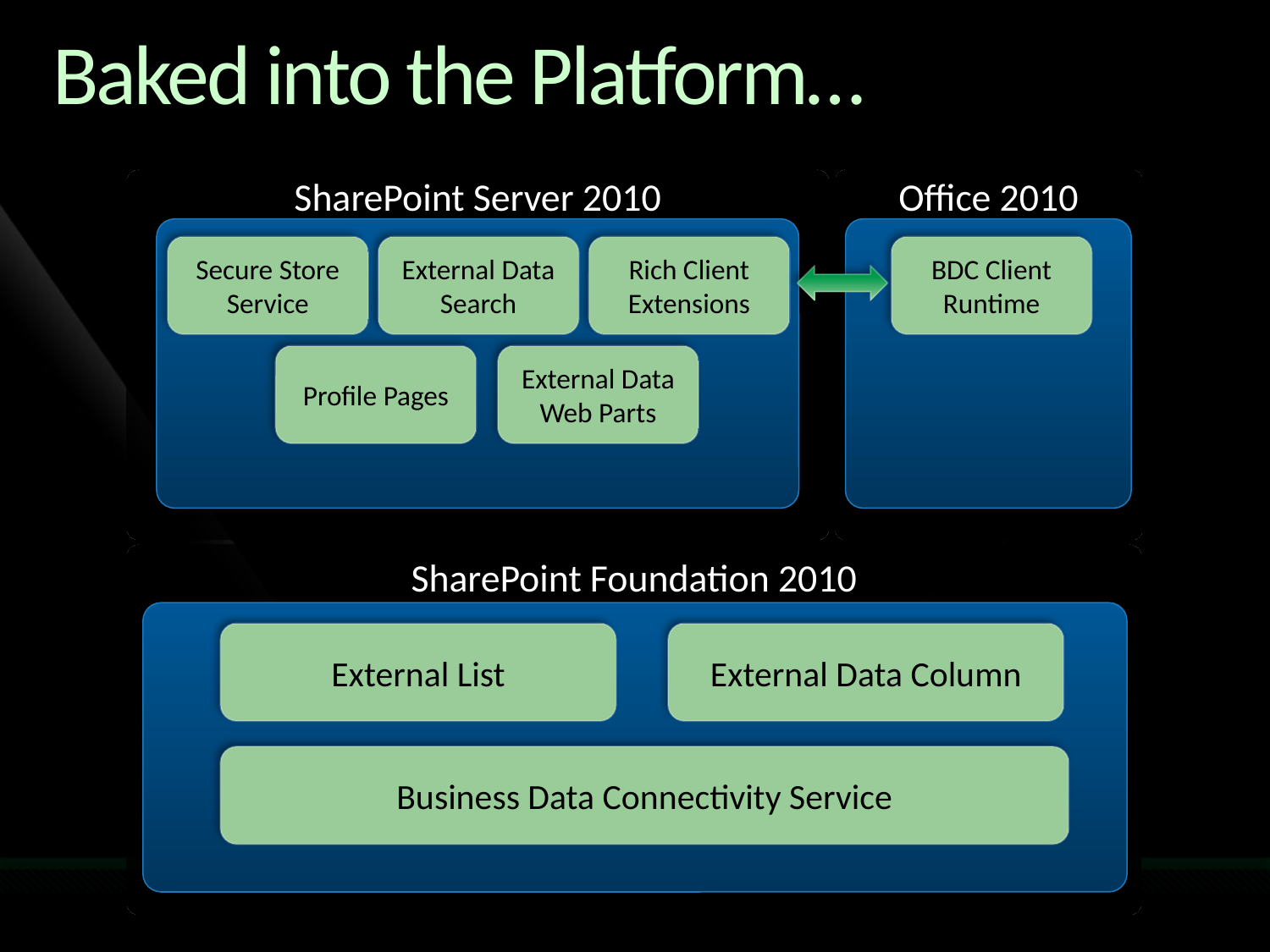

# Baked into the Platform…

SharePoint Server 2010
Office 2010

Secure Store Service
External Data Search
Rich Client Extensions
BDC Client Runtime

Profile Pages
External Data Web Parts

SharePoint Foundation 2010

External List
External Data Column
Business Data Connectivity Service